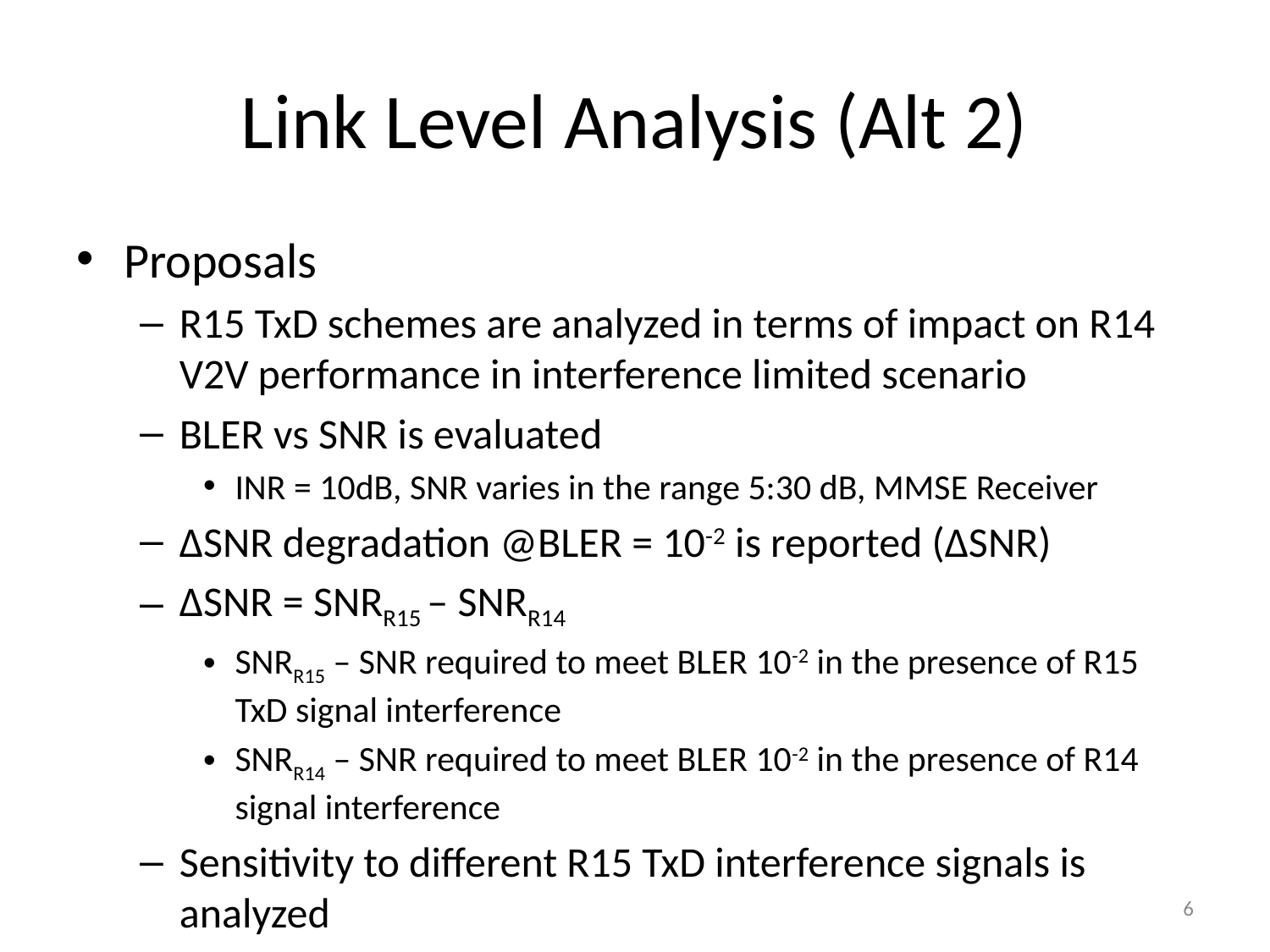

# Link Level Analysis (Alt 2)
Proposals
R15 TxD schemes are analyzed in terms of impact on R14 V2V performance in interference limited scenario
BLER vs SNR is evaluated
INR = 10dB, SNR varies in the range 5:30 dB, MMSE Receiver
∆SNR degradation @BLER = 10-2 is reported (∆SNR)
∆SNR = SNRR15 – SNRR14
SNRR15 – SNR required to meet BLER 10-2 in the presence of R15 TxD signal interference
SNRR14 – SNR required to meet BLER 10-2 in the presence of R14 signal interference
Sensitivity to different R15 TxD interference signals is analyzed
6